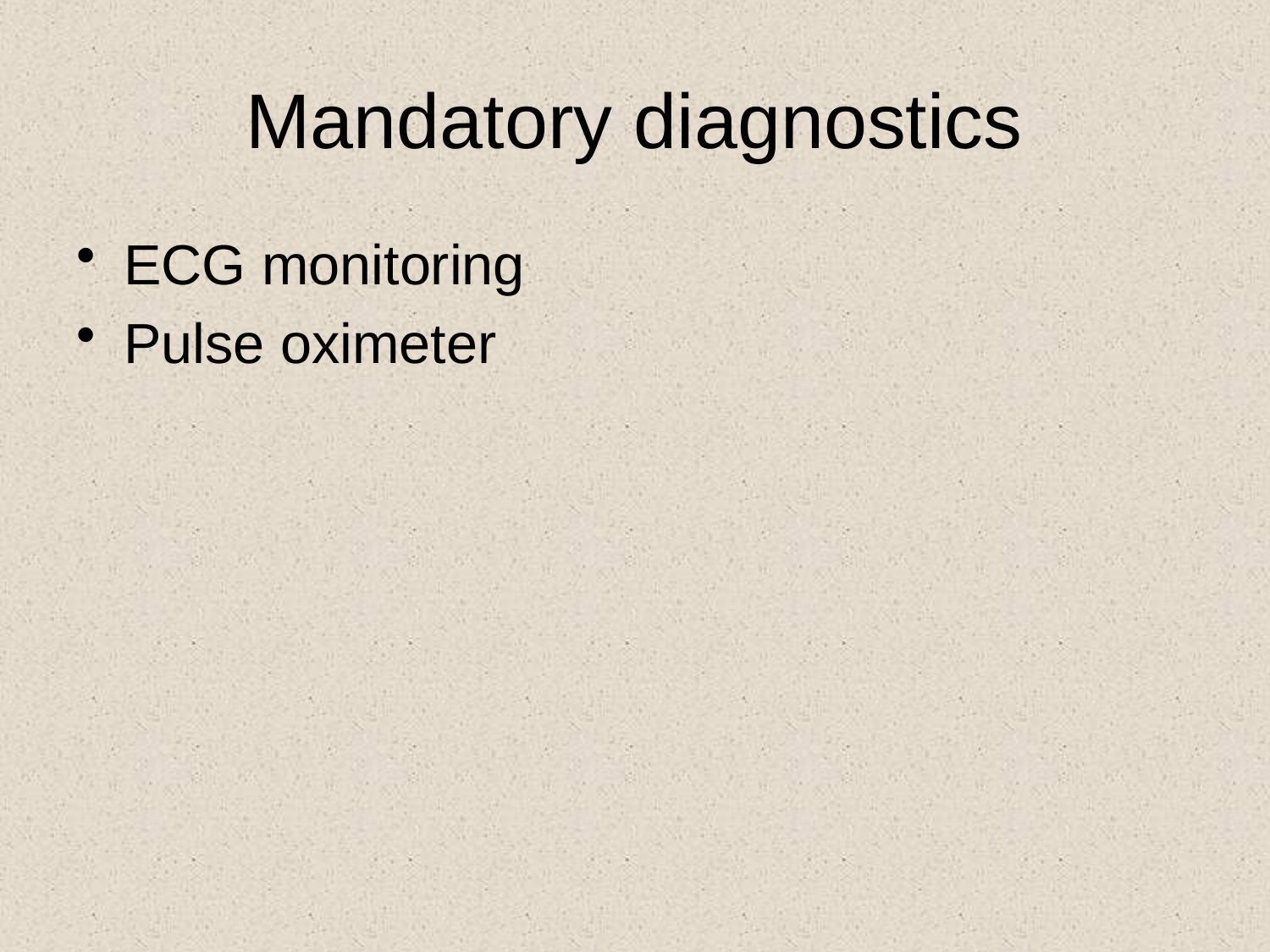

# Mandatory diagnostics
ECG monitoring
Pulse oximeter